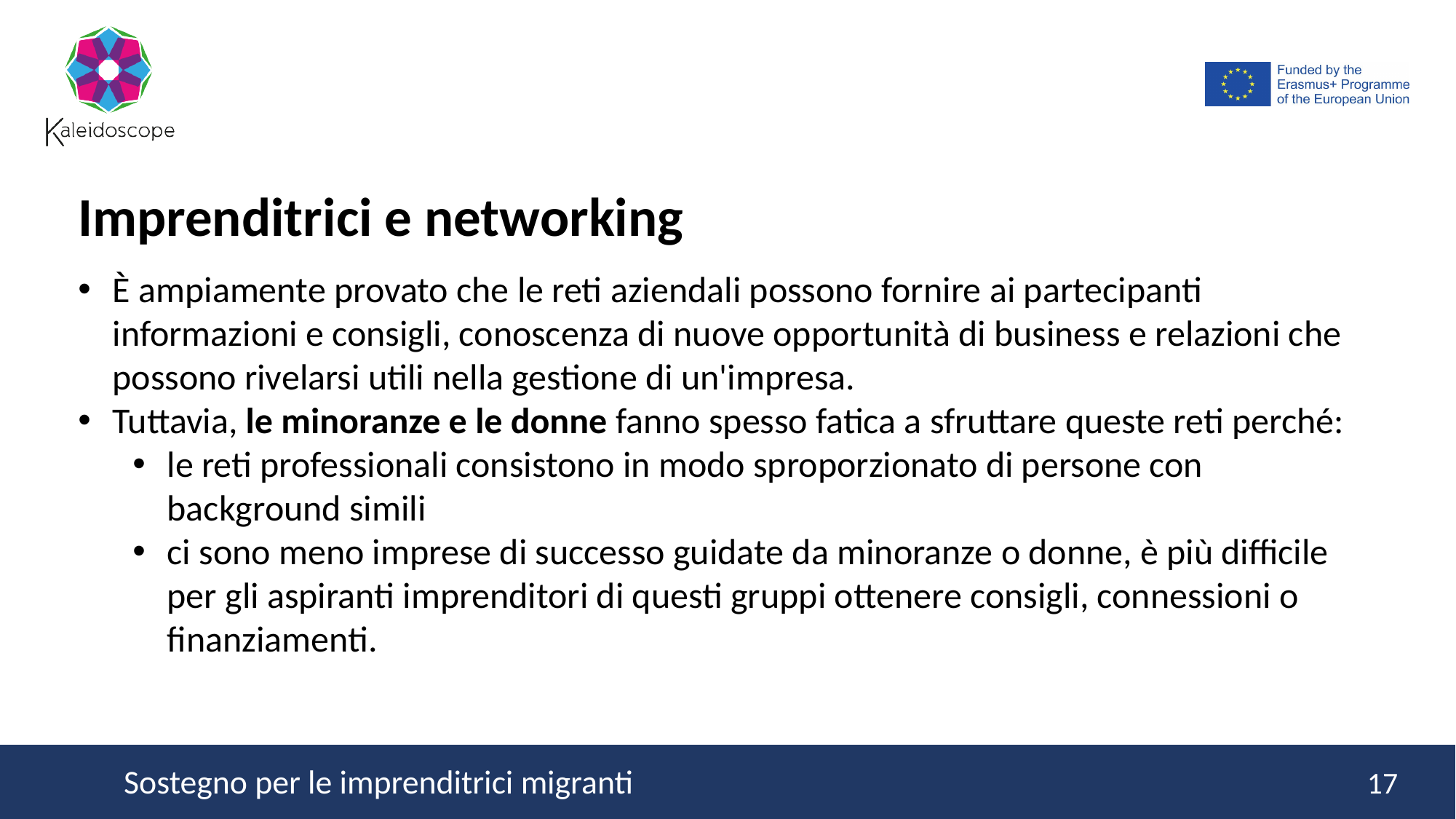

Imprenditrici e networking
È ampiamente provato che le reti aziendali possono fornire ai partecipanti informazioni e consigli, conoscenza di nuove opportunità di business e relazioni che possono rivelarsi utili nella gestione di un'impresa.
Tuttavia, le minoranze e le donne fanno spesso fatica a sfruttare queste reti perché:
le reti professionali consistono in modo sproporzionato di persone con background simili
ci sono meno imprese di successo guidate da minoranze o donne, è più difficile per gli aspiranti imprenditori di questi gruppi ottenere consigli, connessioni o finanziamenti.
17